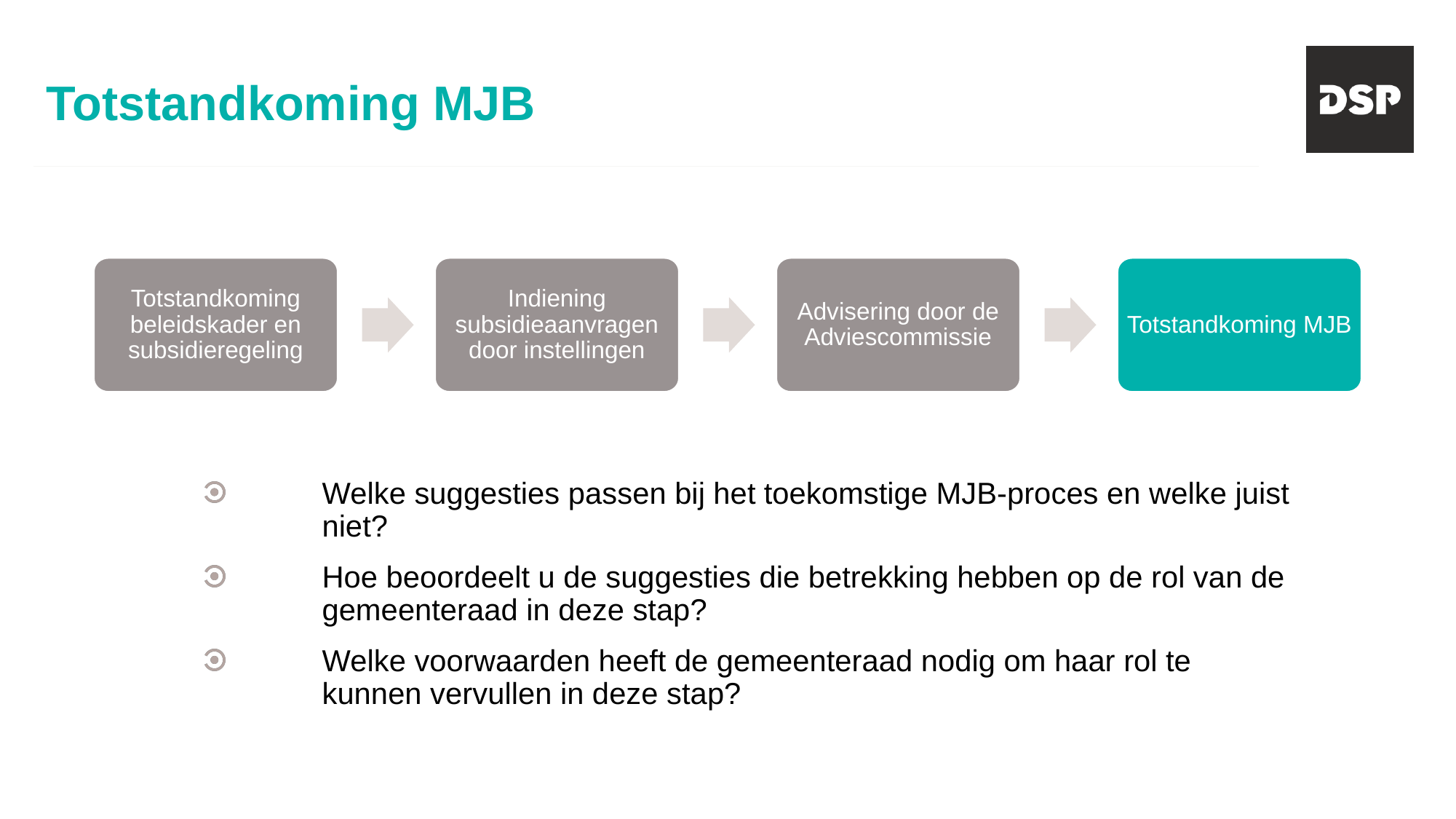

# Totstandkoming MJB
Totstandkoming beleidskader en subsidieregeling
Indiening subsidieaanvragen door instellingen
Advisering door de Adviescommissie
Totstandkoming MJB

Welke suggesties passen bij het toekomstige MJB-proces en welke juist niet?
Hoe beoordeelt u de suggesties die betrekking hebben op de rol van de gemeenteraad in deze stap?
Welke voorwaarden heeft de gemeenteraad nodig om haar rol te kunnen vervullen in deze stap?